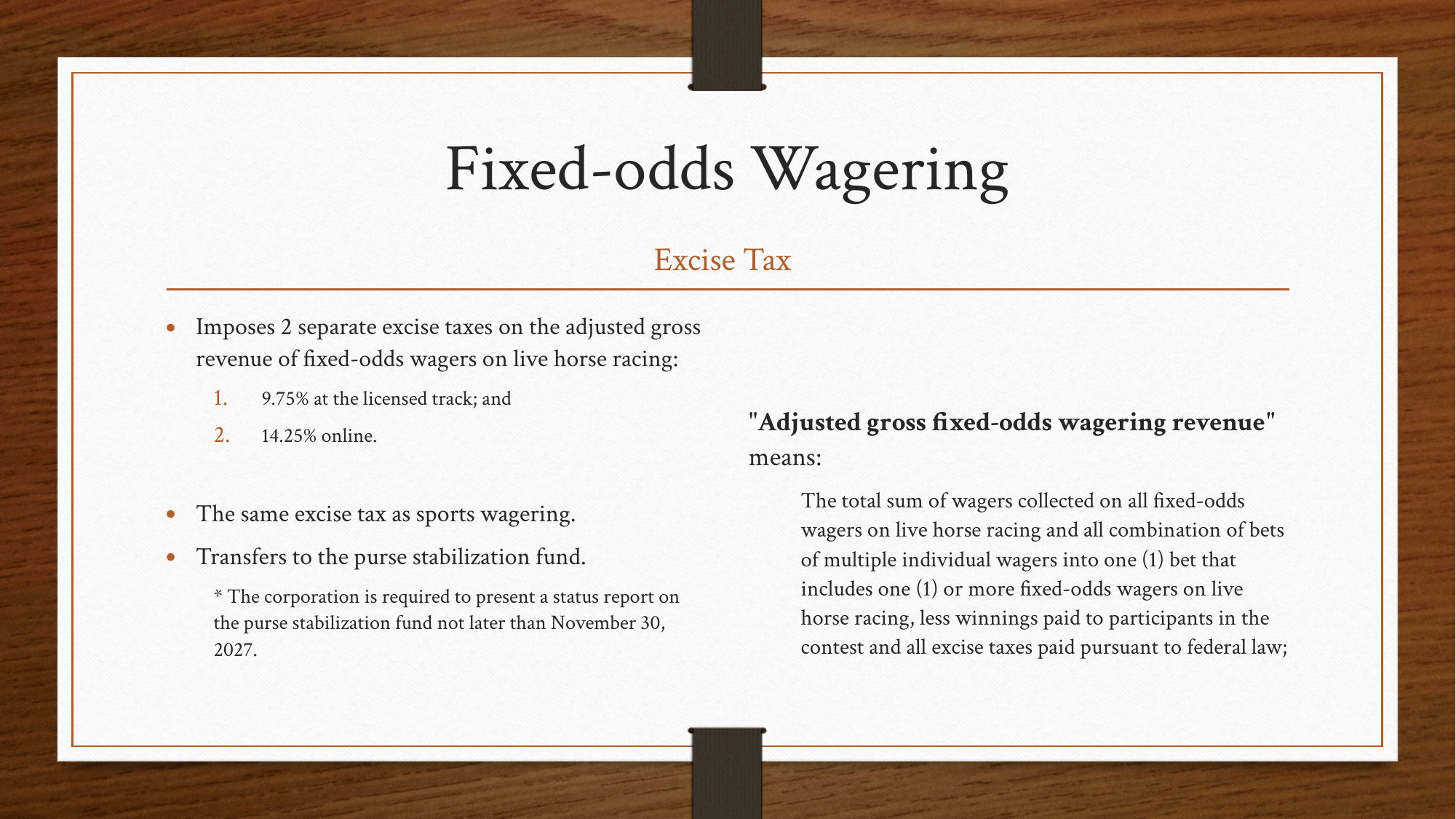

# Fixed-odds Wagering
Excise Tax
Imposes 2 separate excise taxes on the adjusted gross revenue of fixed-odds wagers on live horse racing:
9.75% at the licensed track; and
14.25% online.

The same excise tax as sports wagering.
Transfers to the purse stabilization fund.
* The corporation is required to present a status report on the purse stabilization fund not later than November 30, 2027.

"Adjusted gross fixed-odds wagering revenue" means:
The total sum of wagers collected on all fixed-odds wagers on live horse racing and all combination of bets of multiple individual wagers into one (1) bet that  includes one (1) or more fixed-odds wagers on live horse racing, less winnings paid to participants in the contest and all excise taxes paid pursuant to federal law;